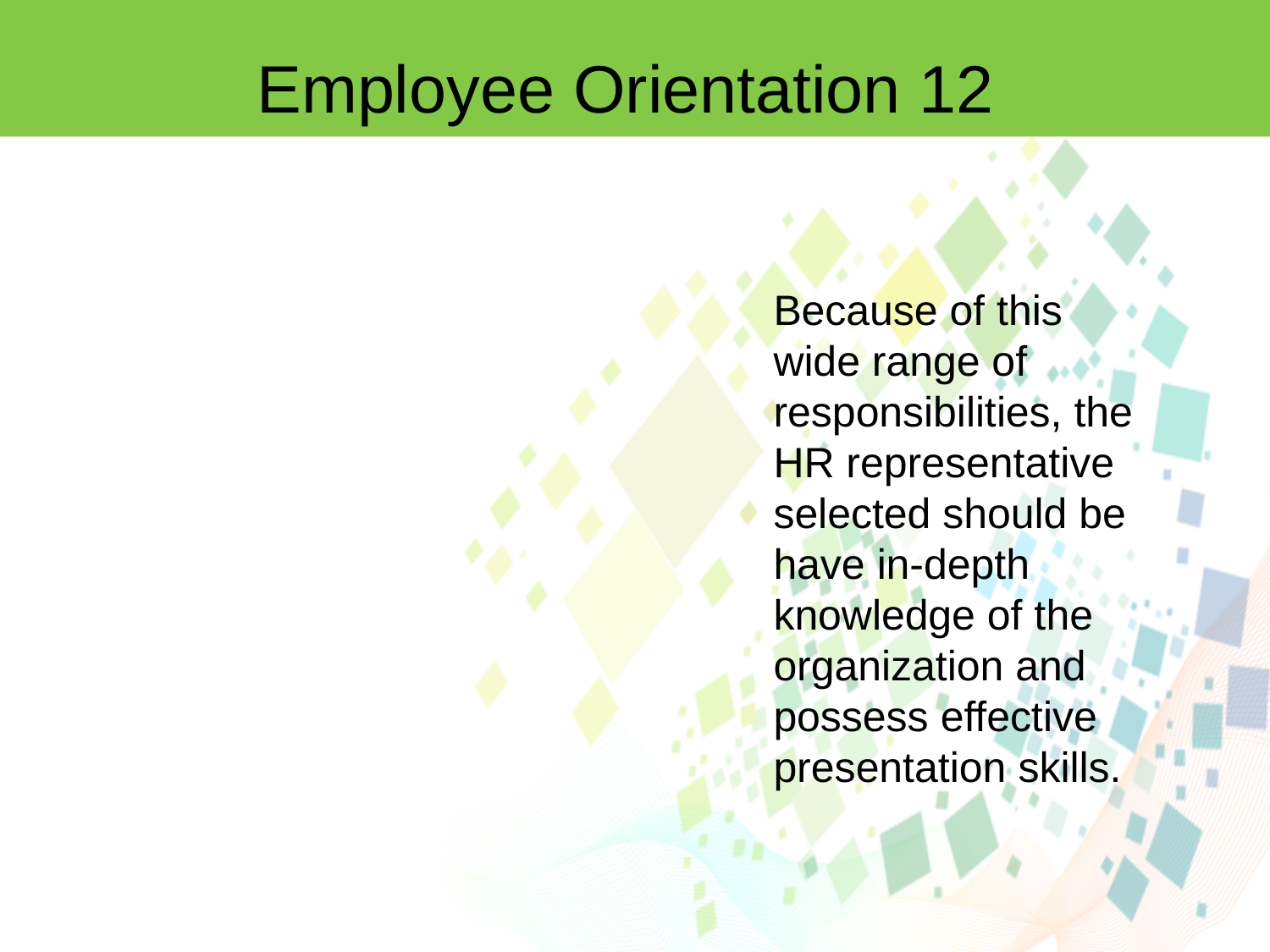

Employee Orientation 12
Because of this wide range of responsibilities, the HR representative selected should be have in-depth knowledge of the organization and possess effective presentation skills.